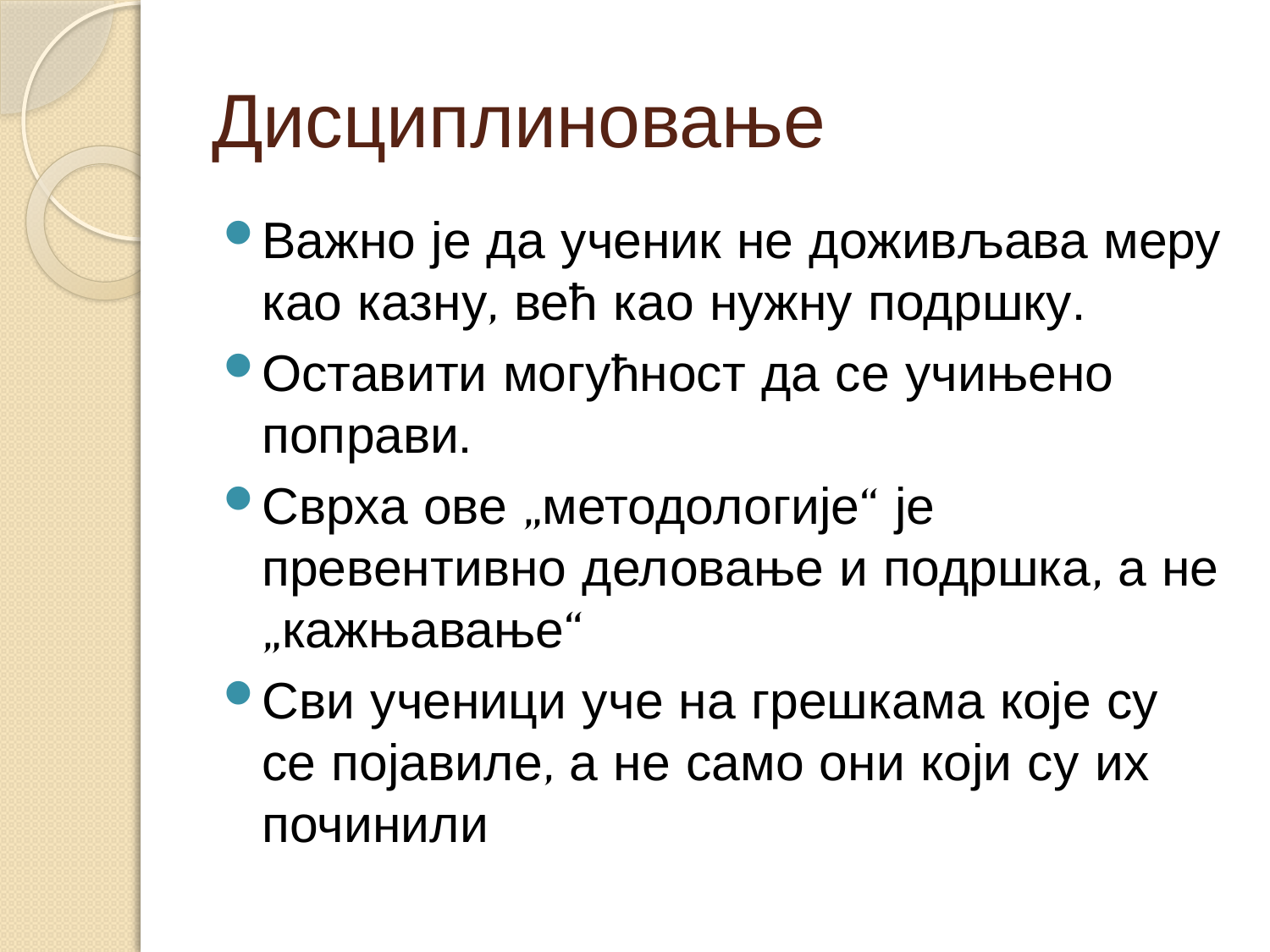

# Дисциплиновање
Важно је да ученик не доживљава меру као казну, већ као нужну подршку.
Оставити могућност да се учињено поправи.
Сврха ове „методологије“ је превентивно деловање и подршка, а не „кажњавање“
Сви ученици уче на грешкама које су се појавиле, а не само они који су их починили